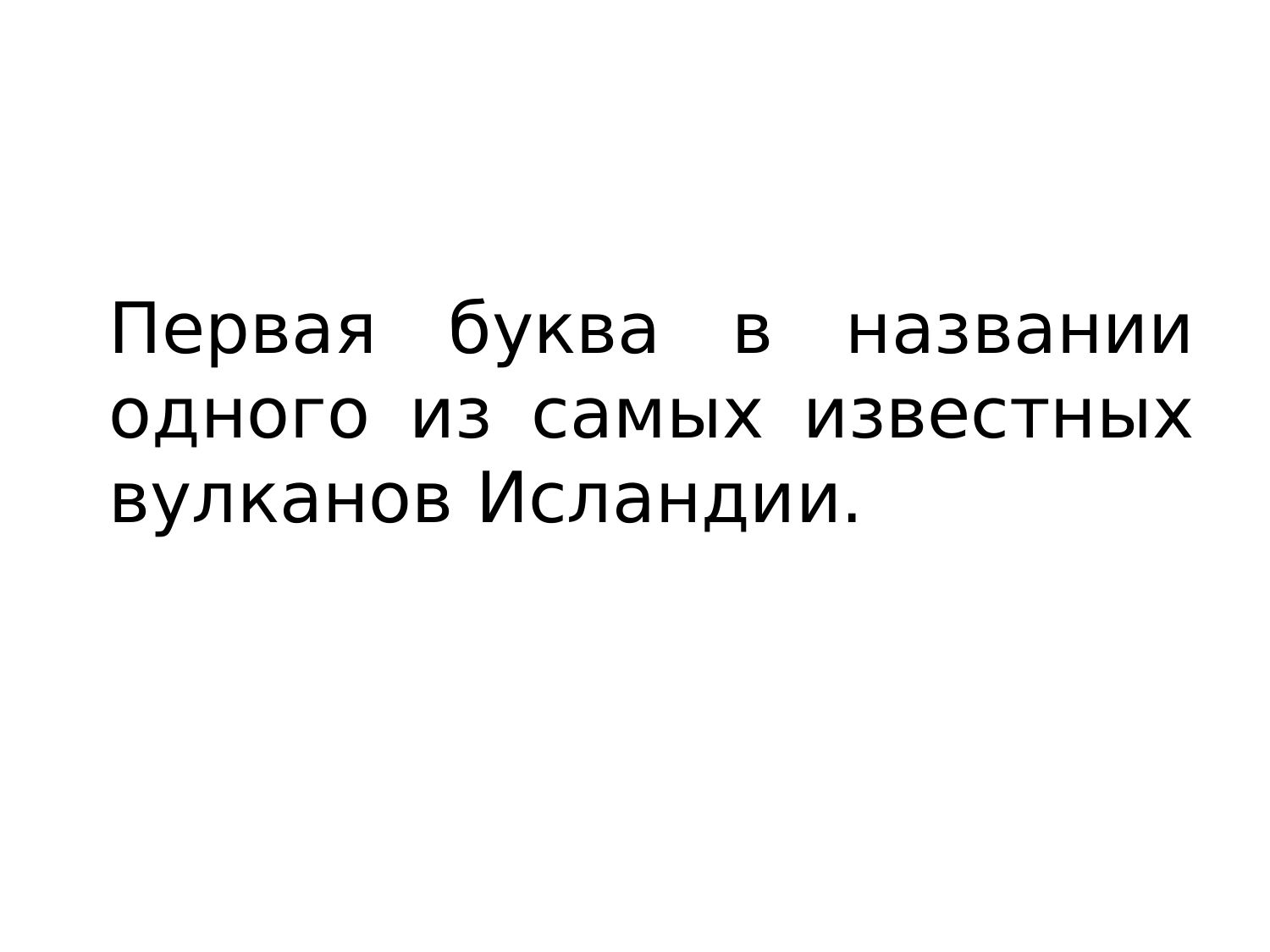

Первая буква в названии одного из самых известных вулканов Исландии.